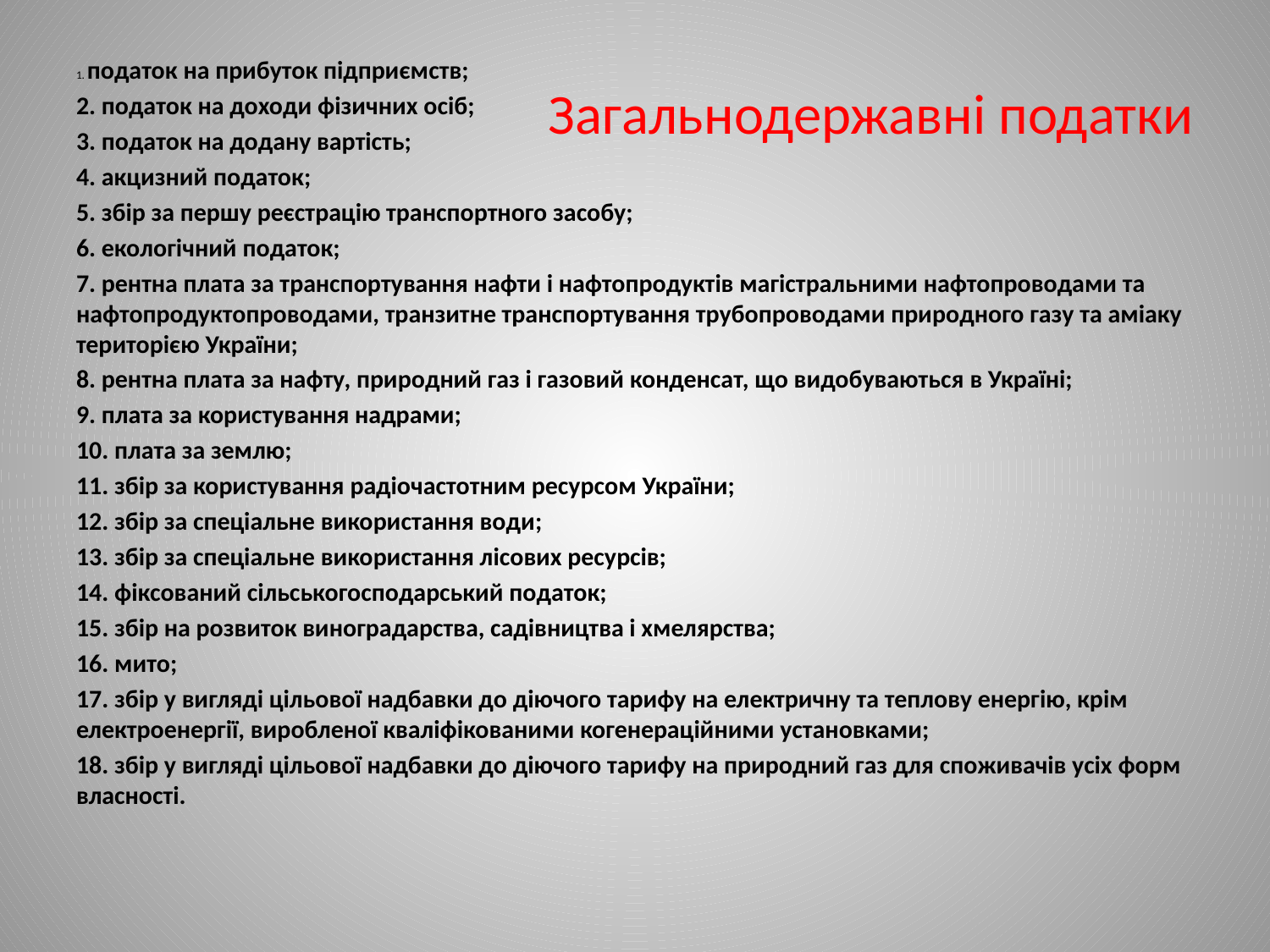

1. податок на прибуток підприємств;
2. податок на доходи фізичних осіб;
3. податок на додану вартість;
4. акцизний податок;
5. збір за першу реєстрацію транспортного засобу;
6. екологічний податок;
7. рентна плата за транспортування нафти і нафтопродуктів магістральними нафтопроводами та нафтопродуктопроводами, транзитне транспортування трубопроводами природного газу та аміаку територією України;
8. рентна плата за нафту, природний газ і газовий конденсат, що видобуваються в Україні;
9. плата за користування надрами;
10. плата за землю;
11. збір за користування радіочастотним ресурсом України;
12. збір за спеціальне використання води;
13. збір за спеціальне використання лісових ресурсів;
14. фіксований сільськогосподарський податок;
15. збір на розвиток виноградарства, садівництва і хмелярства;
16. мито;
17. збір у вигляді цільової надбавки до діючого тарифу на електричну та теплову енергію, крім електроенергії, виробленої кваліфікованими когенераційними установками;
18. збір у вигляді цільової надбавки до діючого тарифу на природний газ для споживачів усіх форм власності.

# Загальнодержавні податки